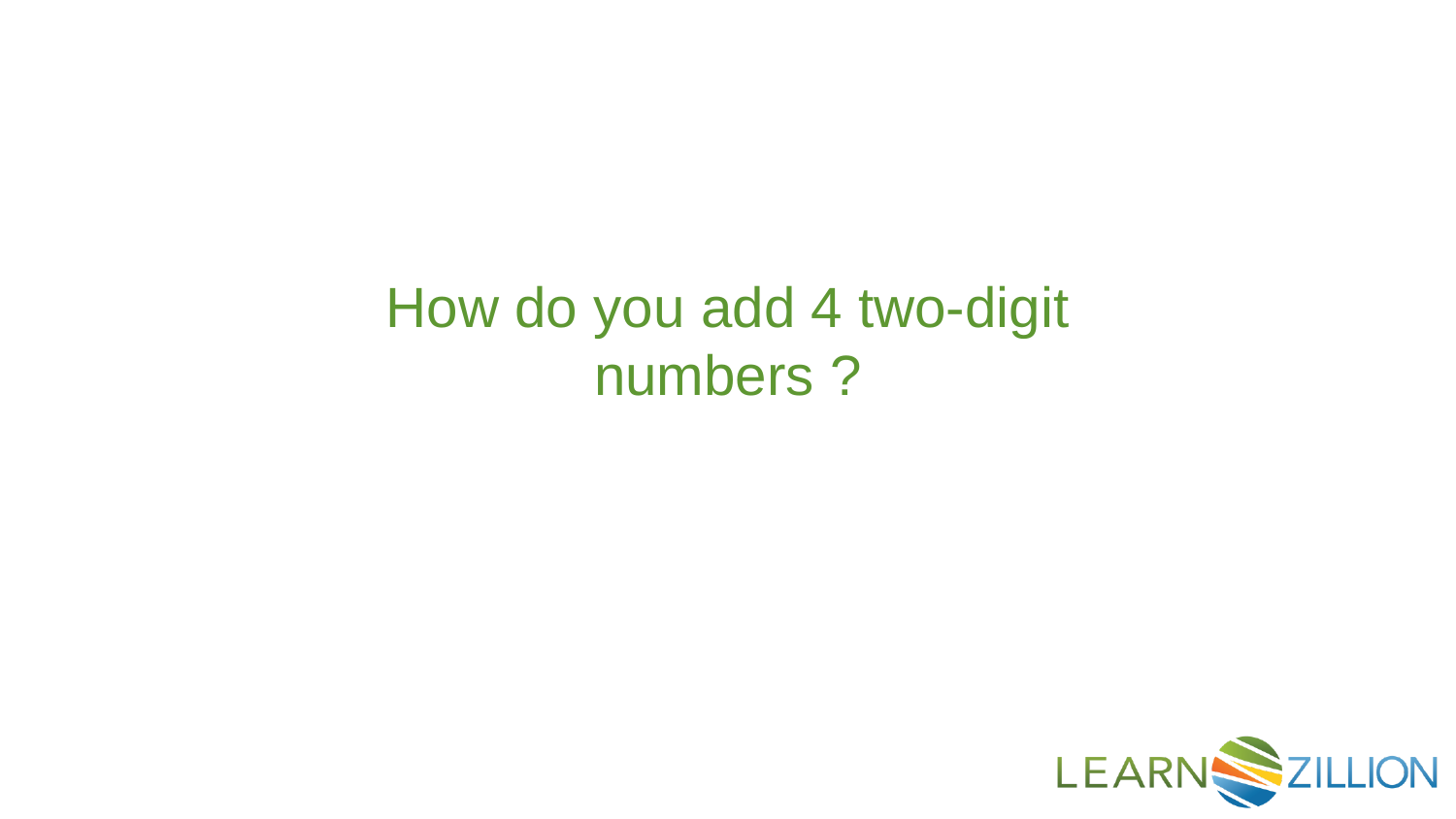

How do you add 4 two-digit numbers ?